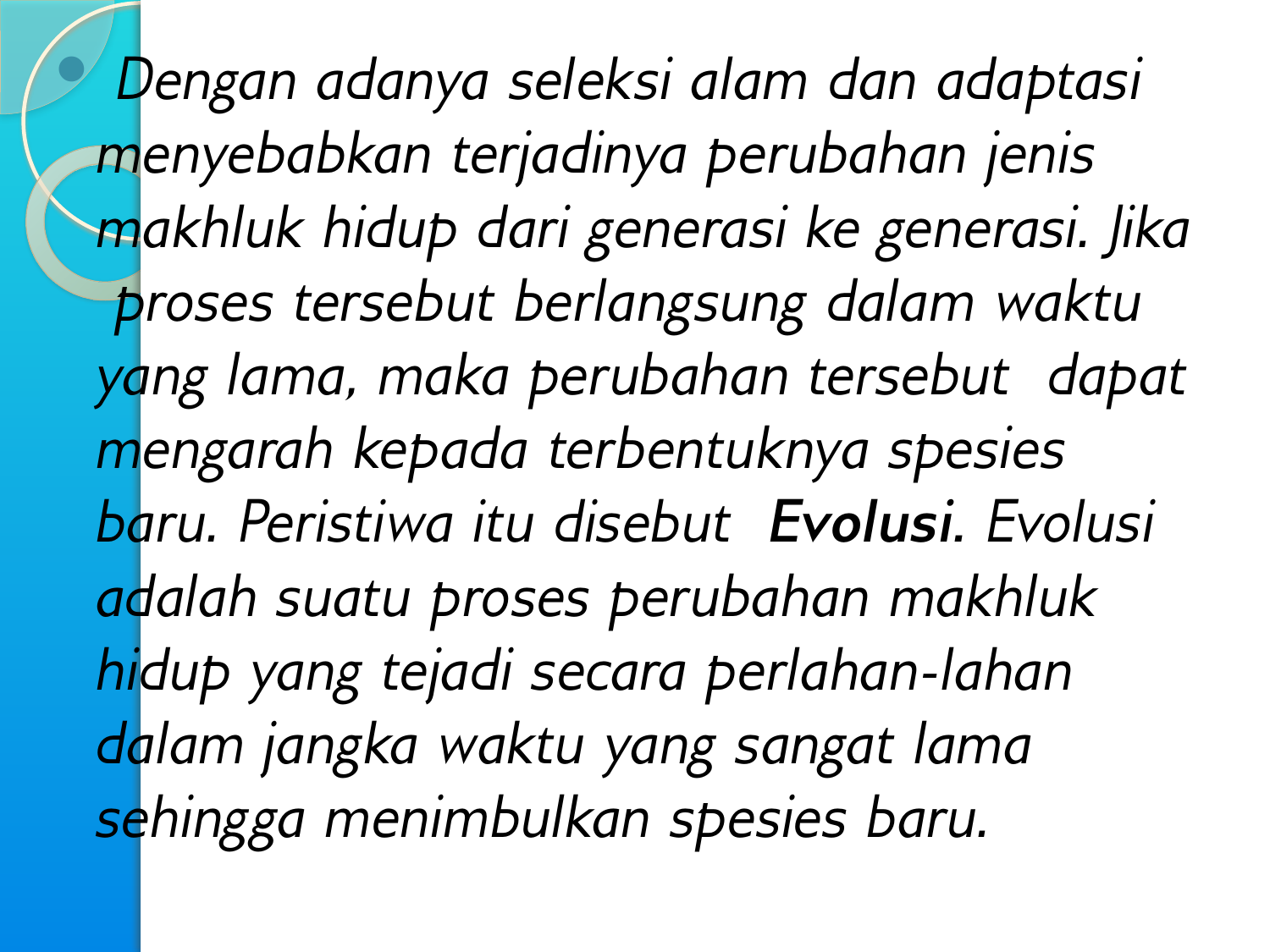

#
 Dengan adanya seleksi alam dan adaptasi menyebabkan terjadinya perubahan jenis makhluk hidup dari generasi ke generasi. Jika  proses tersebut berlangsung dalam waktu yang lama, maka perubahan tersebut  dapat mengarah kepada terbentuknya spesies baru. Peristiwa itu disebut  Evolusi. Evolusi adalah suatu proses perubahan makhluk hidup yang tejadi secara perlahan-lahan dalam jangka waktu yang sangat lama sehingga menimbulkan spesies baru.